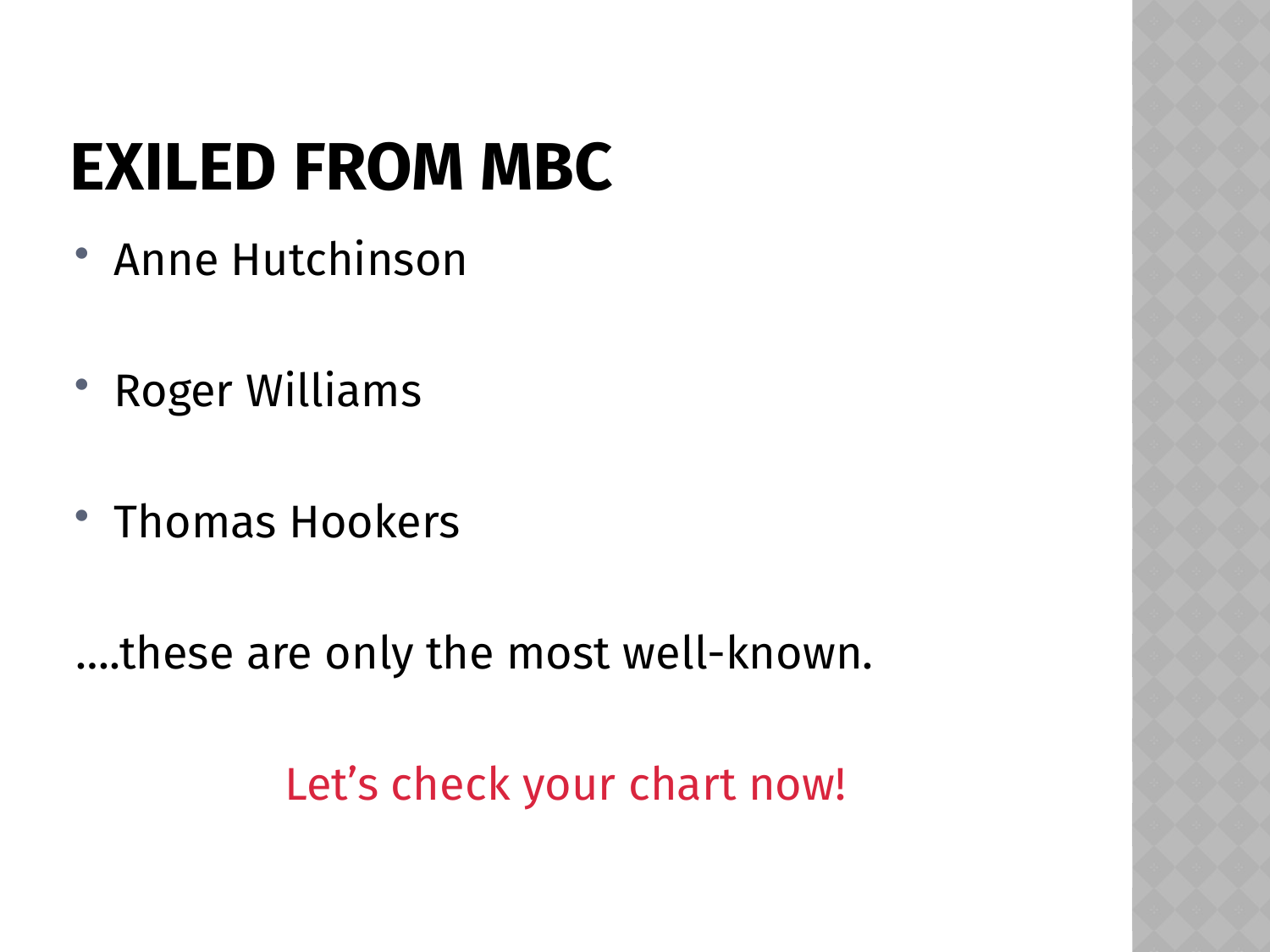

# Exiled from MBC
Anne Hutchinson

Roger Williams

Thomas Hookers

….these are only the most well-known.

Let’s check your chart now!